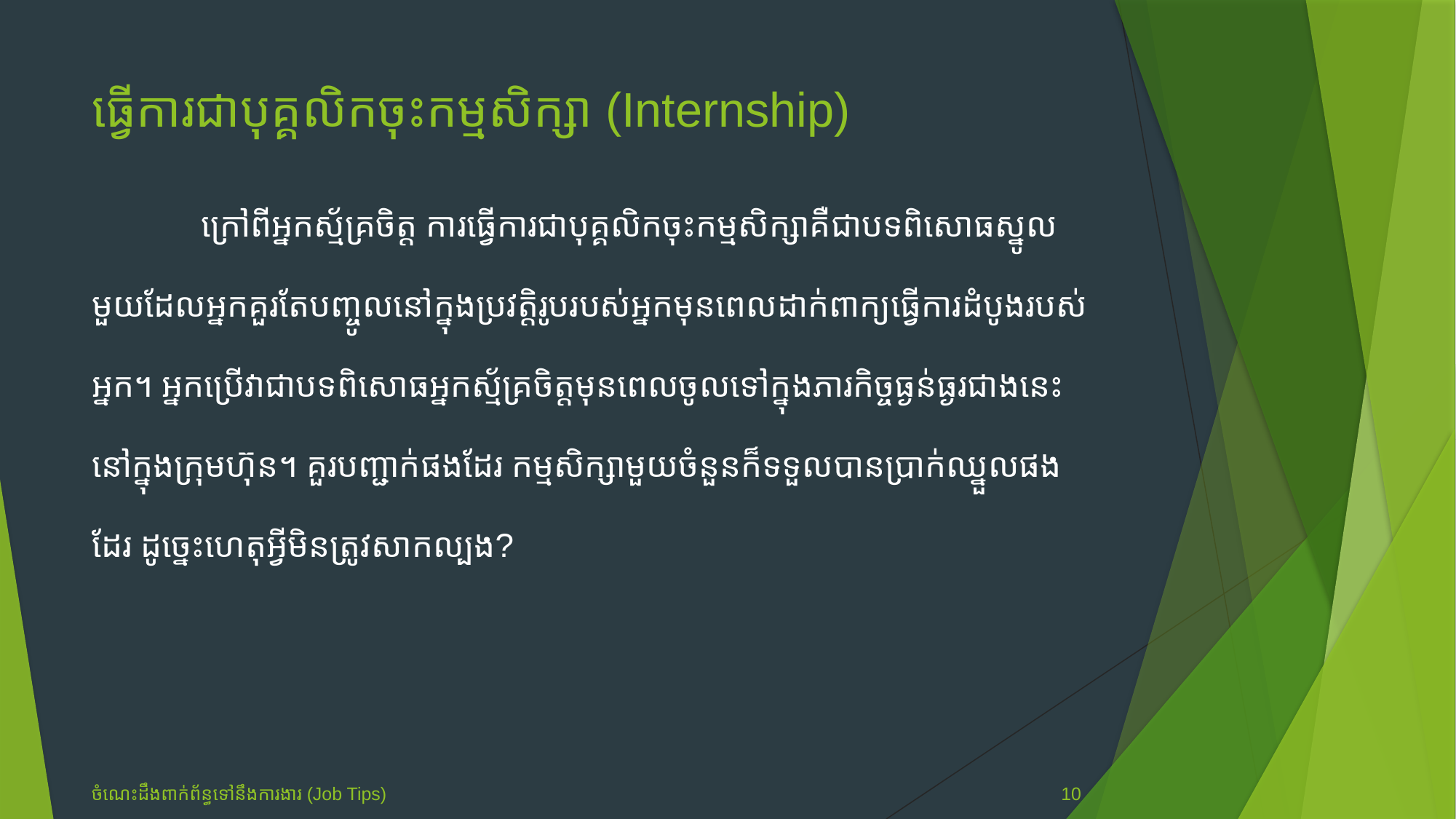

# ធ្វើការជាបុគ្គលិកចុះកម្មសិក្សា (Internship)
	ក្រៅពីអ្នកស្ម័គ្រចិត្ត ការធ្វើការជាបុគ្គលិកចុះកម្មសិក្សាគឺជាបទពិសោធស្នូលមួយដែលអ្នកគួរតែបញ្ចូលនៅក្នុងប្រវត្តិរូបរបស់អ្នកមុនពេលដាក់ពាក្យធ្វើការដំបូងរបស់អ្នក។ អ្នកប្រើវាជាបទពិសោធអ្នកស្ម័គ្រចិត្តមុនពេលចូលទៅក្នុងភារកិច្ចធ្ងន់ធ្ងរជាងនេះនៅក្នុងក្រុមហ៊ុន។ គួរបញ្ជាក់ផងដែរ កម្មសិក្សាមួយចំនួនក៏ទទួលបានប្រាក់ឈ្នួលផងដែរ ដូច្នេះហេតុអ្វីមិនត្រូវសាកល្បង?
ចំណេះដឹងពាក់ព័ន្ធទៅនឹងការងារ (Job Tips)
10